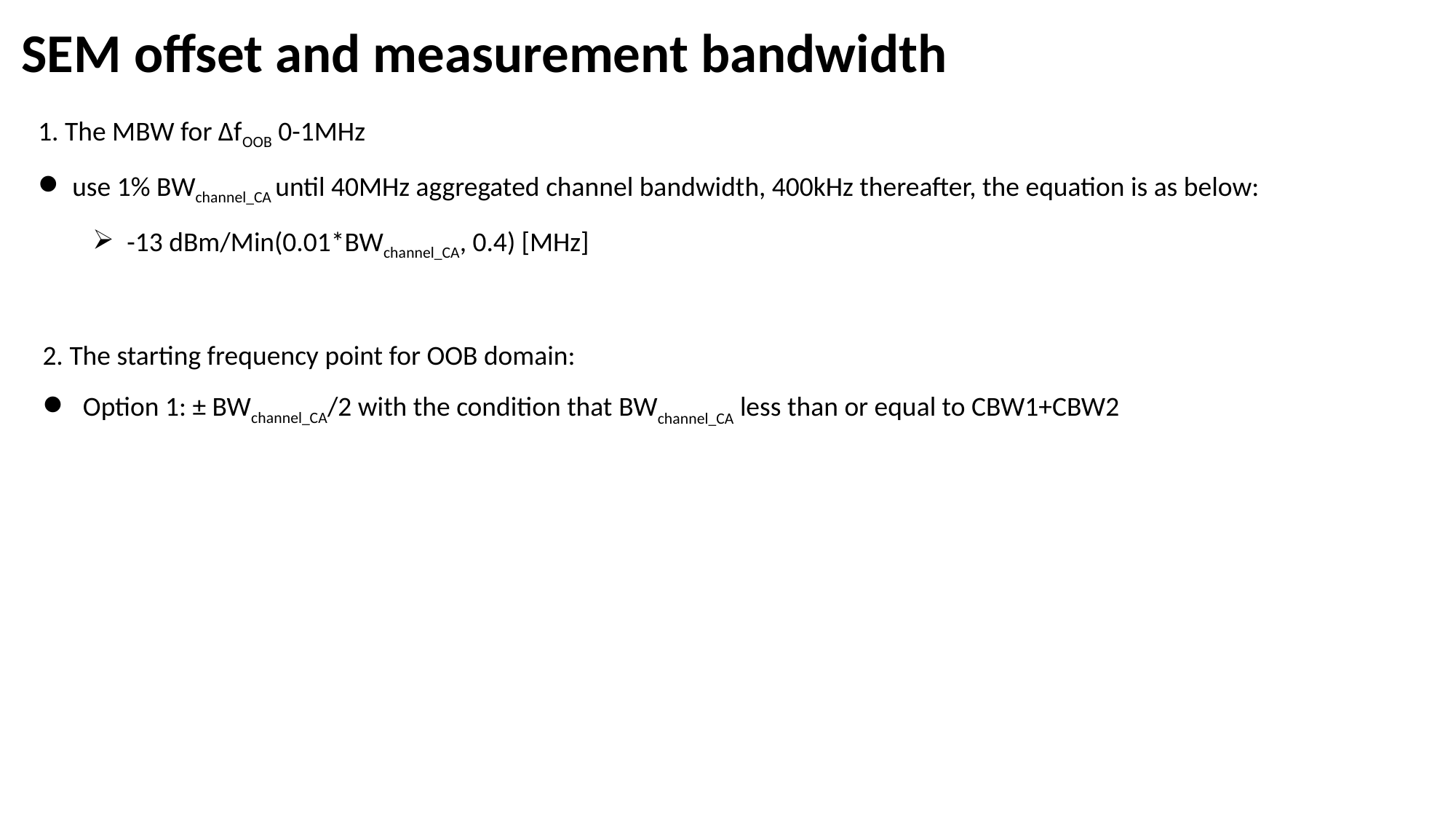

# SEM offset and measurement bandwidth
1. The MBW for ∆fOOB 0-1MHz
use 1% BWchannel_CA until 40MHz aggregated channel bandwidth, 400kHz thereafter, the equation is as below:
-13 dBm/Min(0.01*BWchannel_CA, 0.4) [MHz]
2. The starting frequency point for OOB domain:
 Option 1: ± BWchannel_CA/2 with the condition that BWchannel_CA less than or equal to CBW1+CBW2